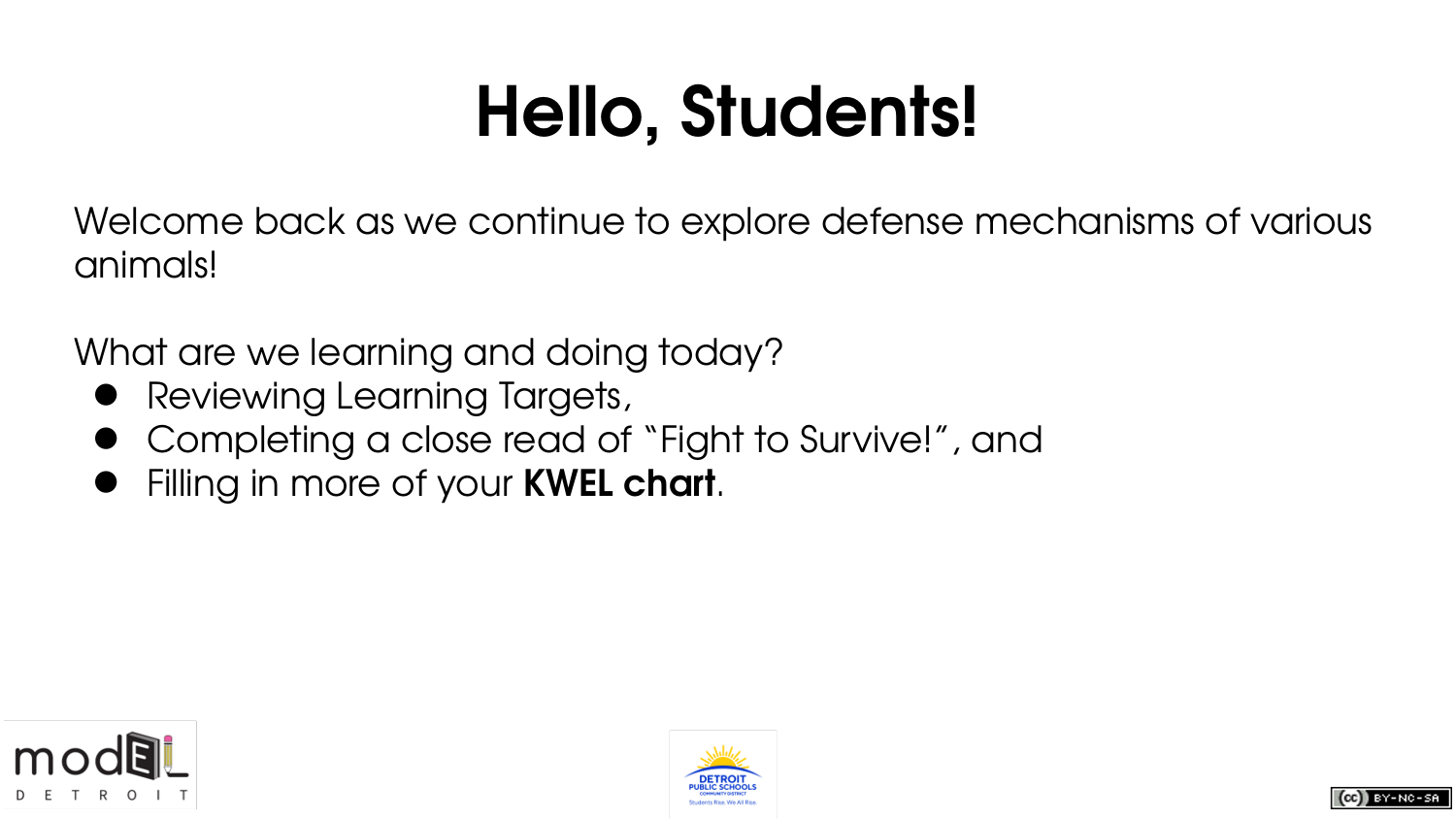

# Hello, Students!
Welcome back as we continue to explore defense mechanisms of various animals!

What are we learning and doing today?
Reviewing Learning Targets,
Completing a close read of “Fight to Survive!”, and
Filling in more of your KWEL chart.